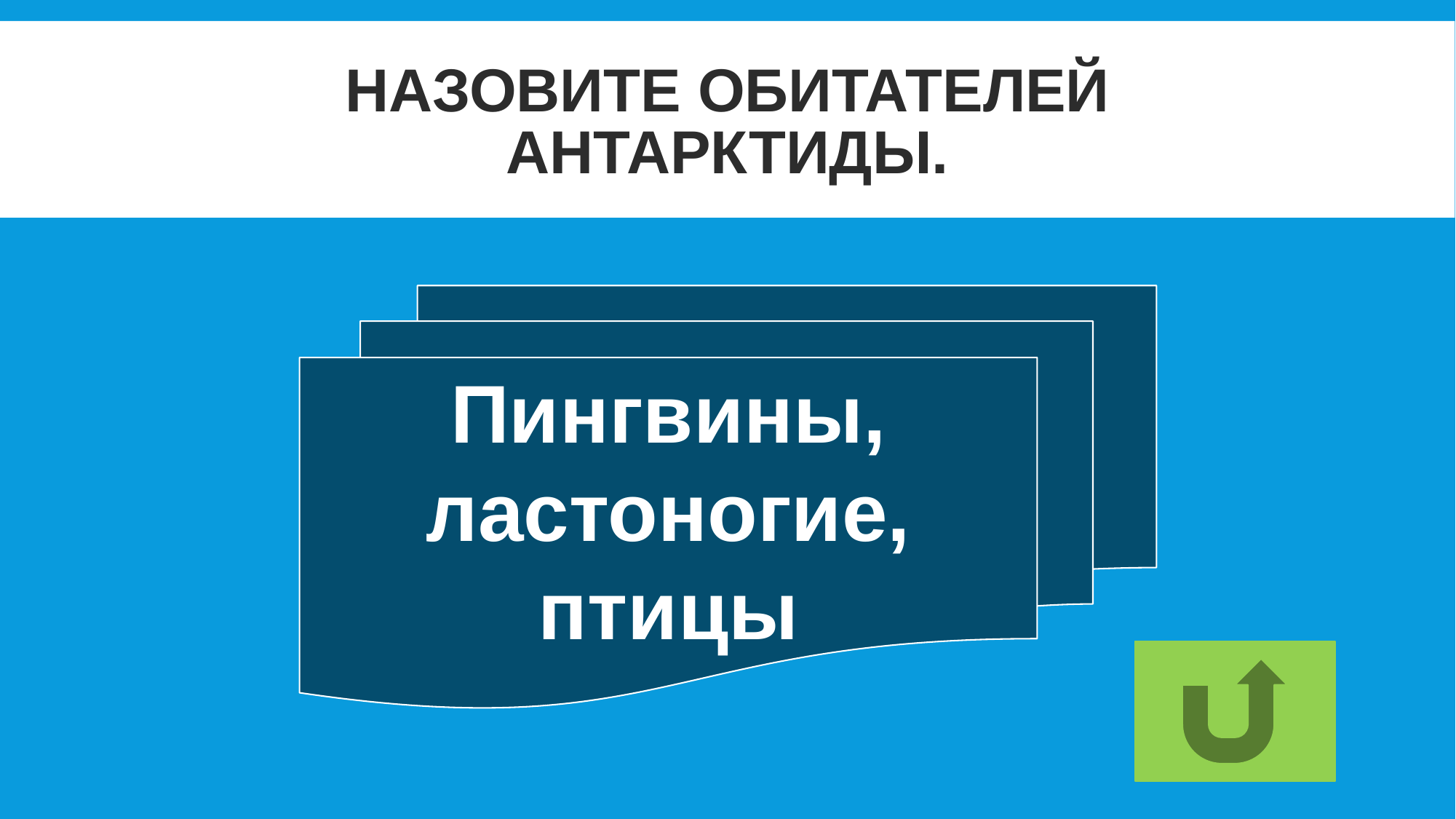

# Назовите обитателей Антарктиды.

Пингвины, ластоногие, птицы